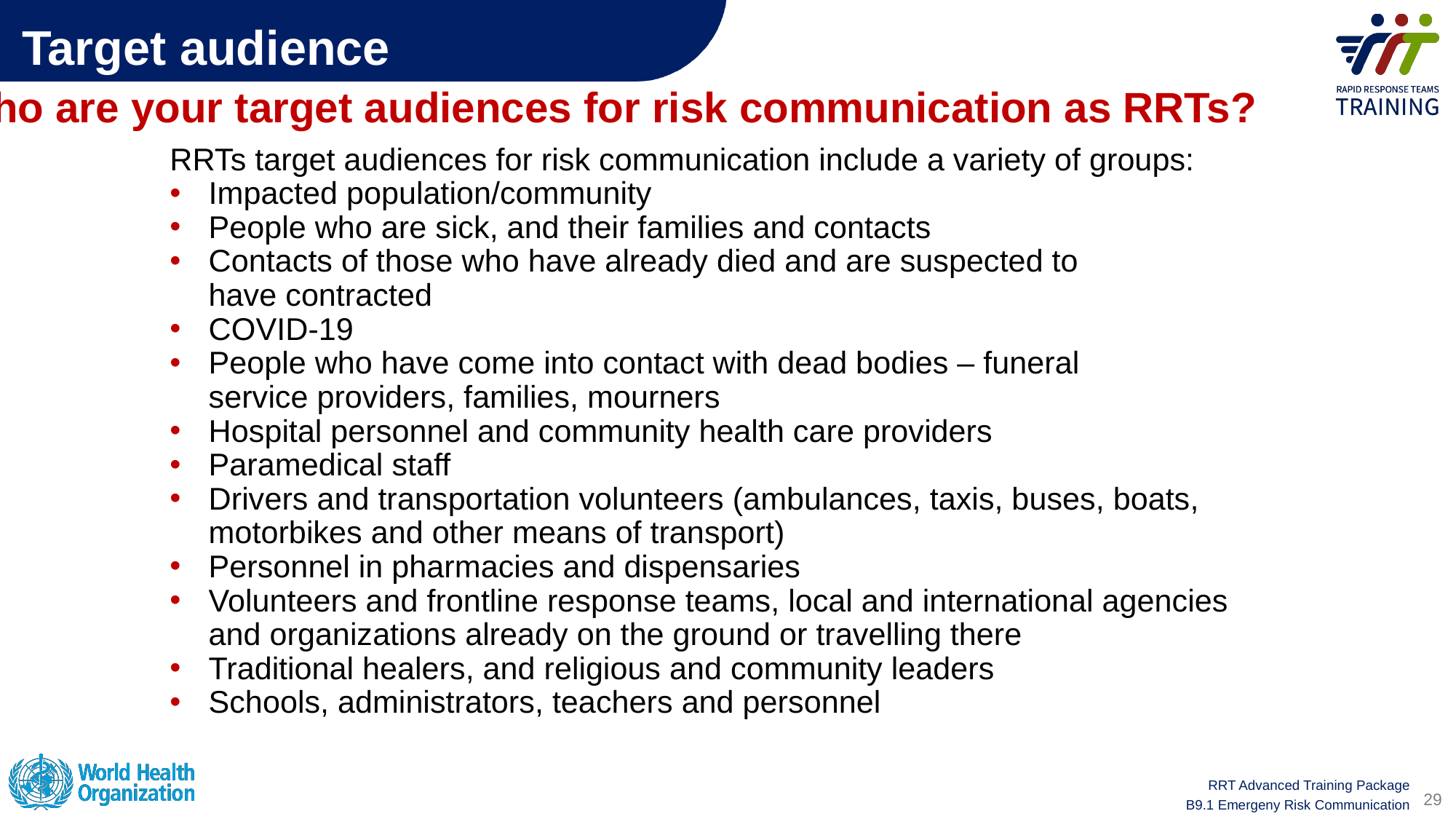

Target audience
Who are your target audiences for risk communication as RRTs?
RRTs target audiences for risk communication include a variety of groups:
Impacted population/community
People who are sick, and their families and contacts
Contacts of those who have already died and are suspected to have contracted
COVID-19
People who have come into contact with dead bodies – funeral service providers, families, mourners
Hospital personnel and community health care providers
Paramedical staff
Drivers and transportation volunteers (ambulances, taxis, buses, boats, motorbikes and other means of transport)
Personnel in pharmacies and dispensaries
Volunteers and frontline response teams, local and international agencies and organizations already on the ground or travelling there
Traditional healers, and religious and community leaders
Schools, administrators, teachers and personnel